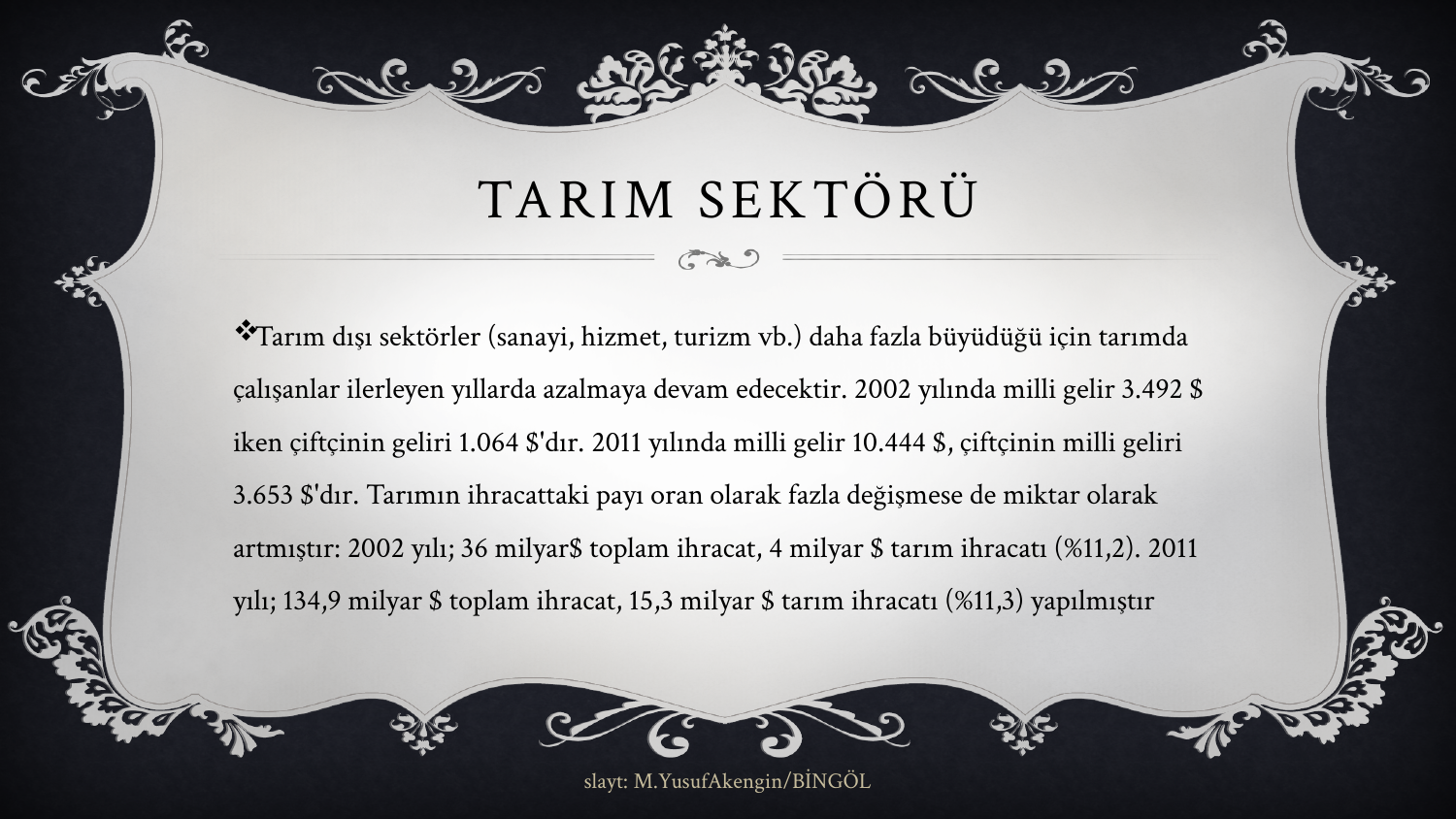

# Tarım sektörü
Tarım dışı sektörler (sanayi, hizmet, turizm vb.) daha fazla büyüdüğü için tarımda çalışanlar ilerleyen yıllarda azalmaya devam edecektir. 2002 yılında milli gelir 3.492 $ iken çiftçinin geliri 1.064 $'dır. 2011 yılında milli gelir 10.444 $, çiftçinin milli geliri 3.653 $'dır. Tarımın ihracattaki payı oran olarak fazla değişmese de miktar olarak artmıştır: 2002 yılı; 36 milyar$ toplam ihracat, 4 milyar $ tarım ihracatı (%11,2). 2011 yılı; 134,9 milyar $ toplam ihracat, 15,3 milyar $ tarım ihracatı (%11,3) yapılmıştır
slayt: M.YusufAkengin/BİNGÖL